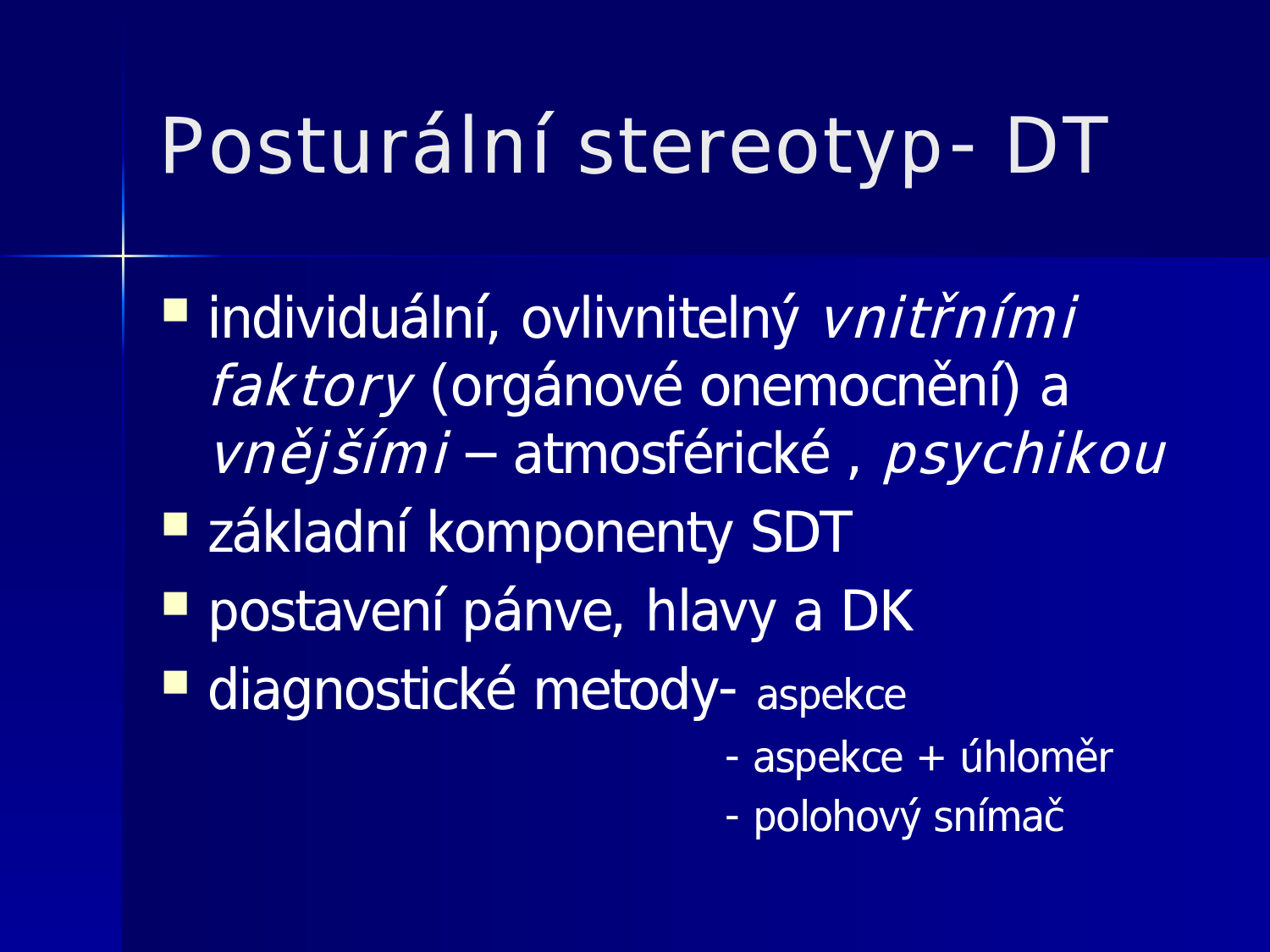

# Posturální stereotyp- DT
individuální, ovlivnitelný vnitřními faktory (orgánové onemocnění) a vnějšími – atmosférické , psychikou
základní komponenty SDT
postavení pánve, hlavy a DK
diagnostické metody- aspekce
                                           - aspekce + úhloměr
                                           - polohový snímač